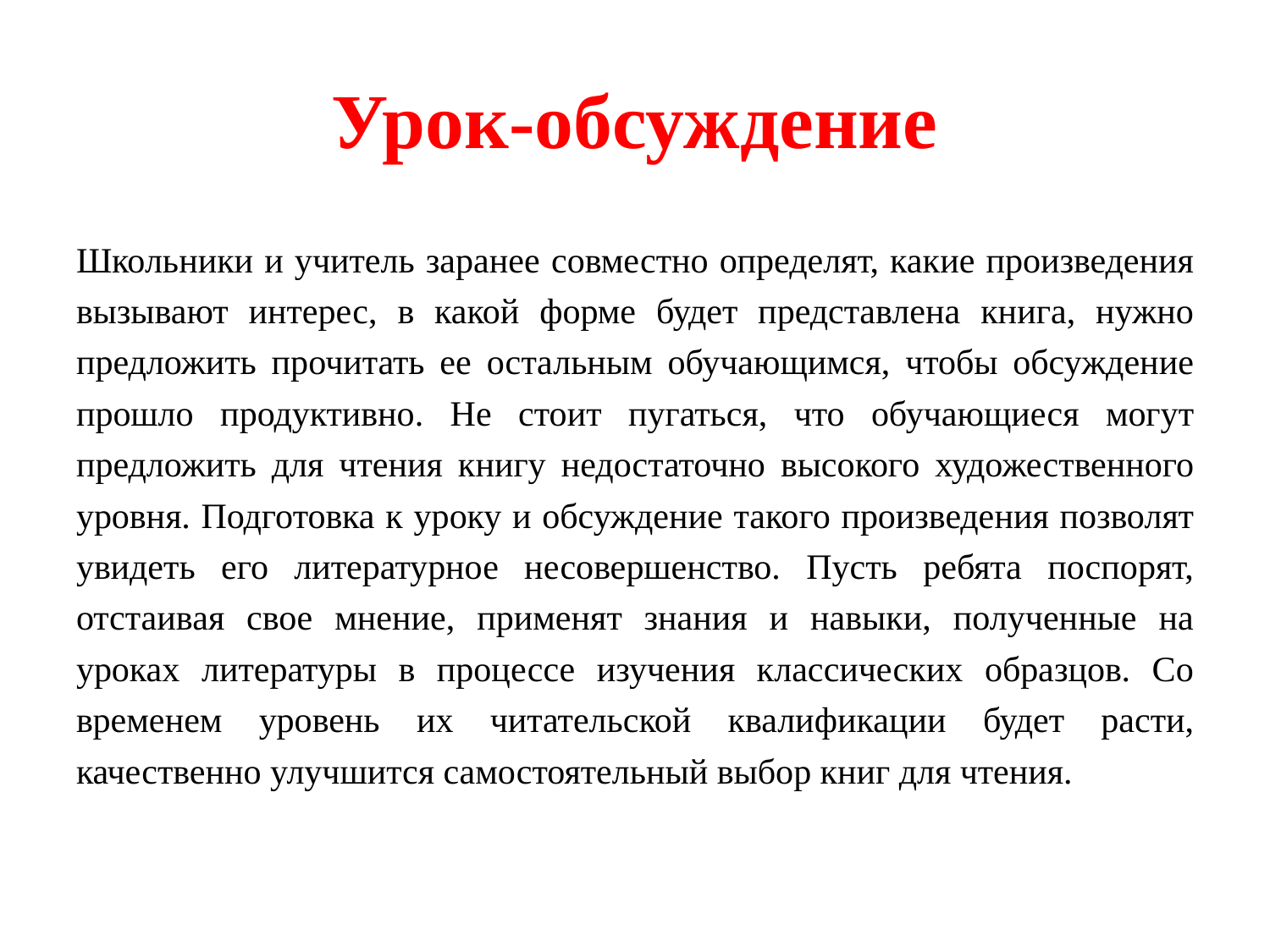

# Урок-обсуждение
Школьники и учитель заранее совместно определят, какие произведения вызывают интерес, в какой форме будет представлена книга, нужно предложить прочитать ее остальным обучающимся, чтобы обсуждение прошло продуктивно. Не стоит пугаться, что обучающиеся могут предложить для чтения книгу недостаточно высокого художественного уровня. Подготовка к уроку и обсуждение такого произведения позволят увидеть его литературное несовершенство. Пусть ребята поспорят, отстаивая свое мнение, применят знания и навыки, полученные на уроках литературы в процессе изучения классических образцов. Со временем уровень их читательской квалификации будет расти, качественно улучшится самостоятельный выбор книг для чтения.